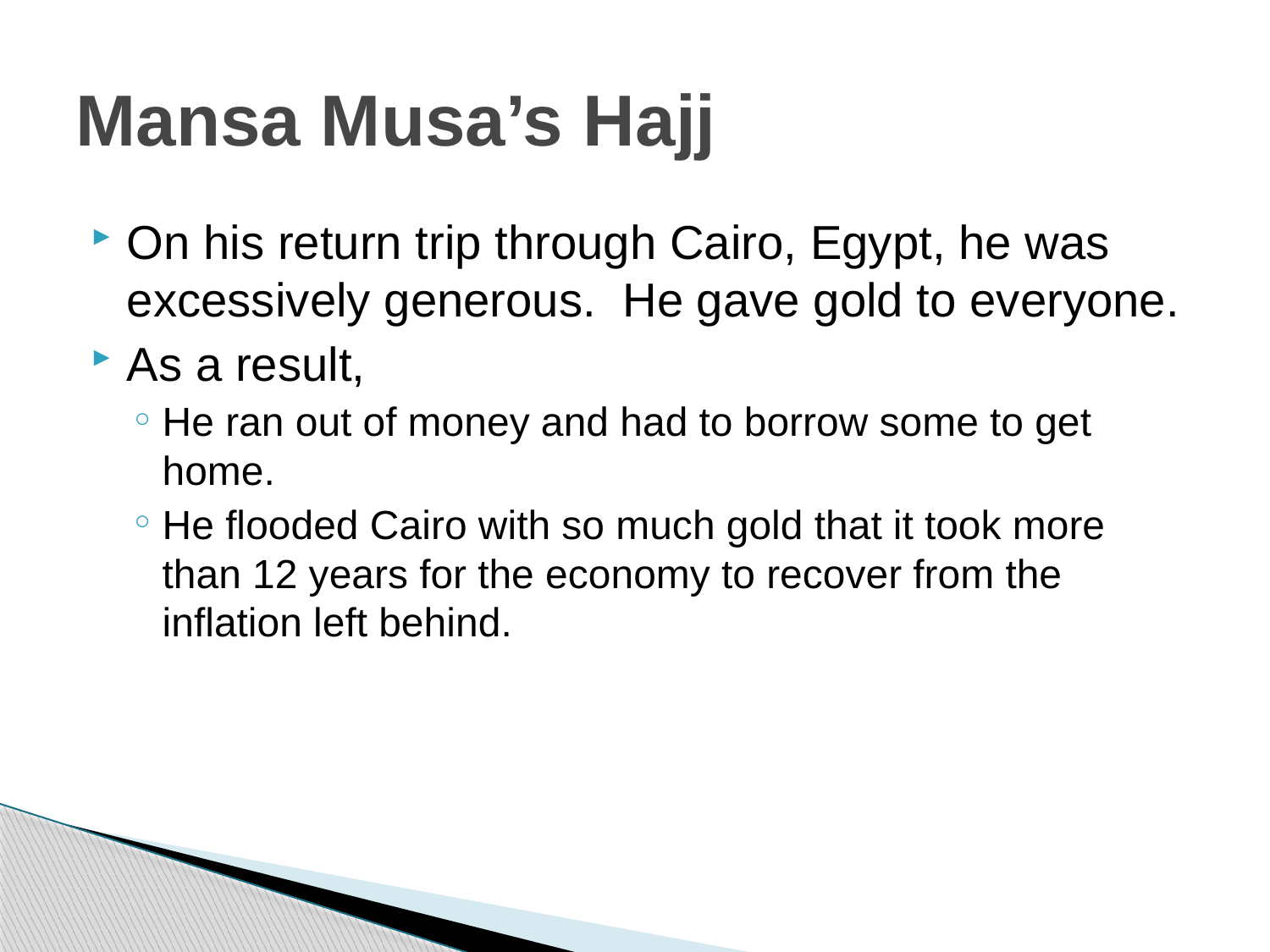

# Mansa Musa’s Hajj
On his return trip through Cairo, Egypt, he was excessively generous.  He gave gold to everyone.
As a result,
He ran out of money and had to borrow some to get home.
He flooded Cairo with so much gold that it took more than 12 years for the economy to recover from the inflation left behind.